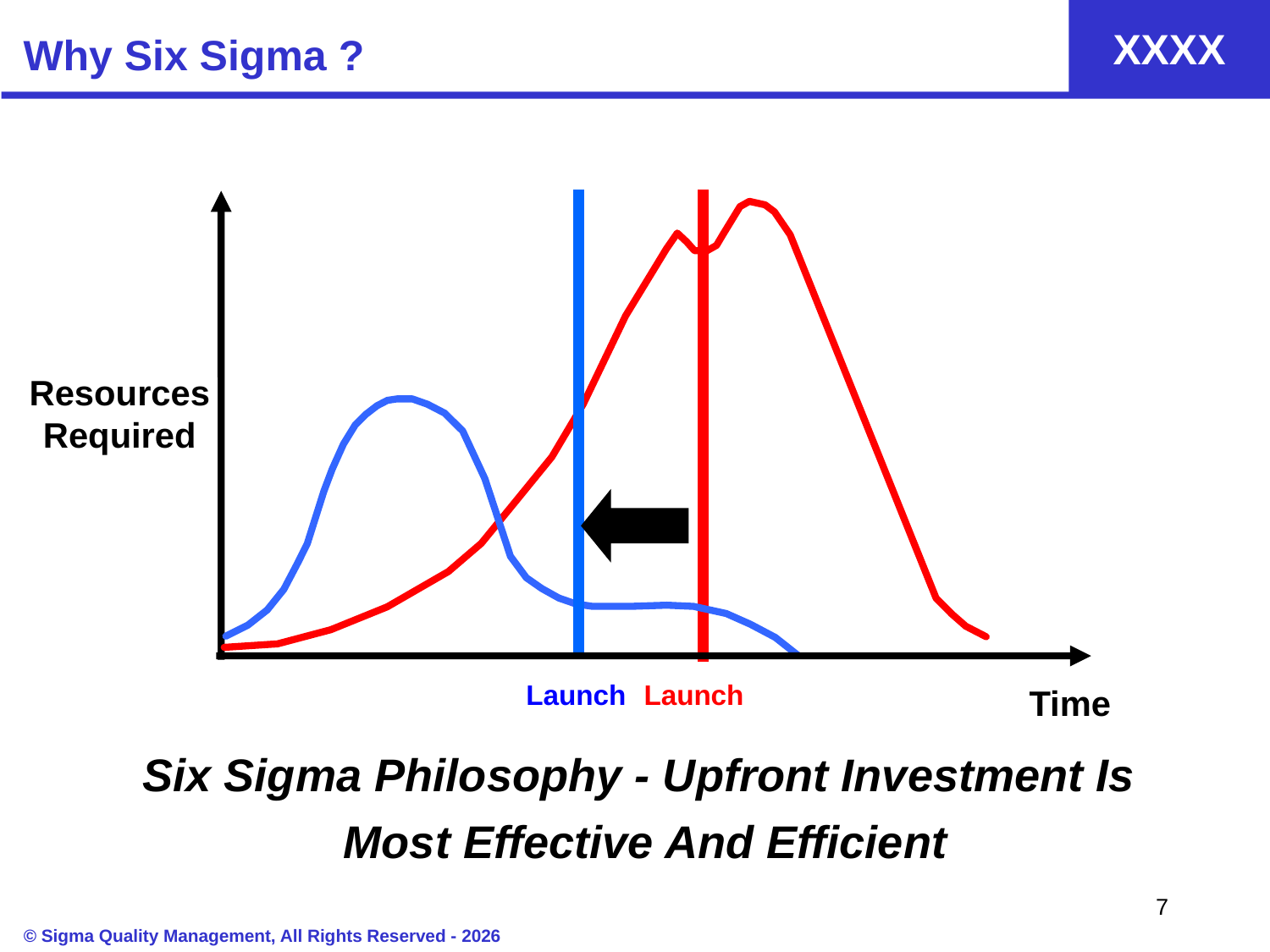

# Why Six Sigma ?

Launch

Launch

Resources Required

Time

Six Sigma Philosophy - Upfront Investment Is
Most Effective And Efficient